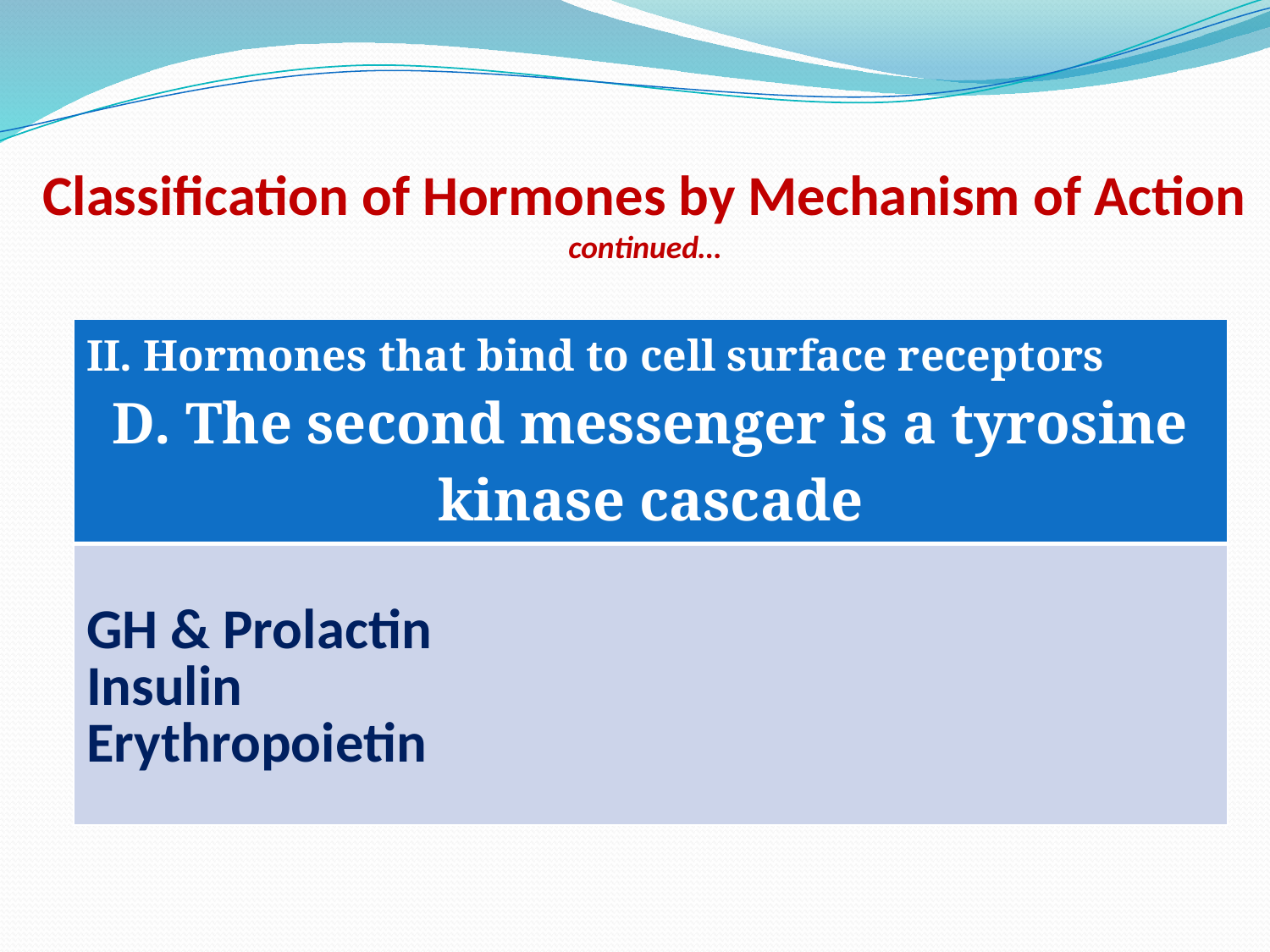

# Classification of Hormones by Mechanism of Action continued…
| II. Hormones that bind to cell surface receptors D. The second messenger is a tyrosine kinase cascade |
| --- |
| GH & Prolactin Insulin Erythropoietin |